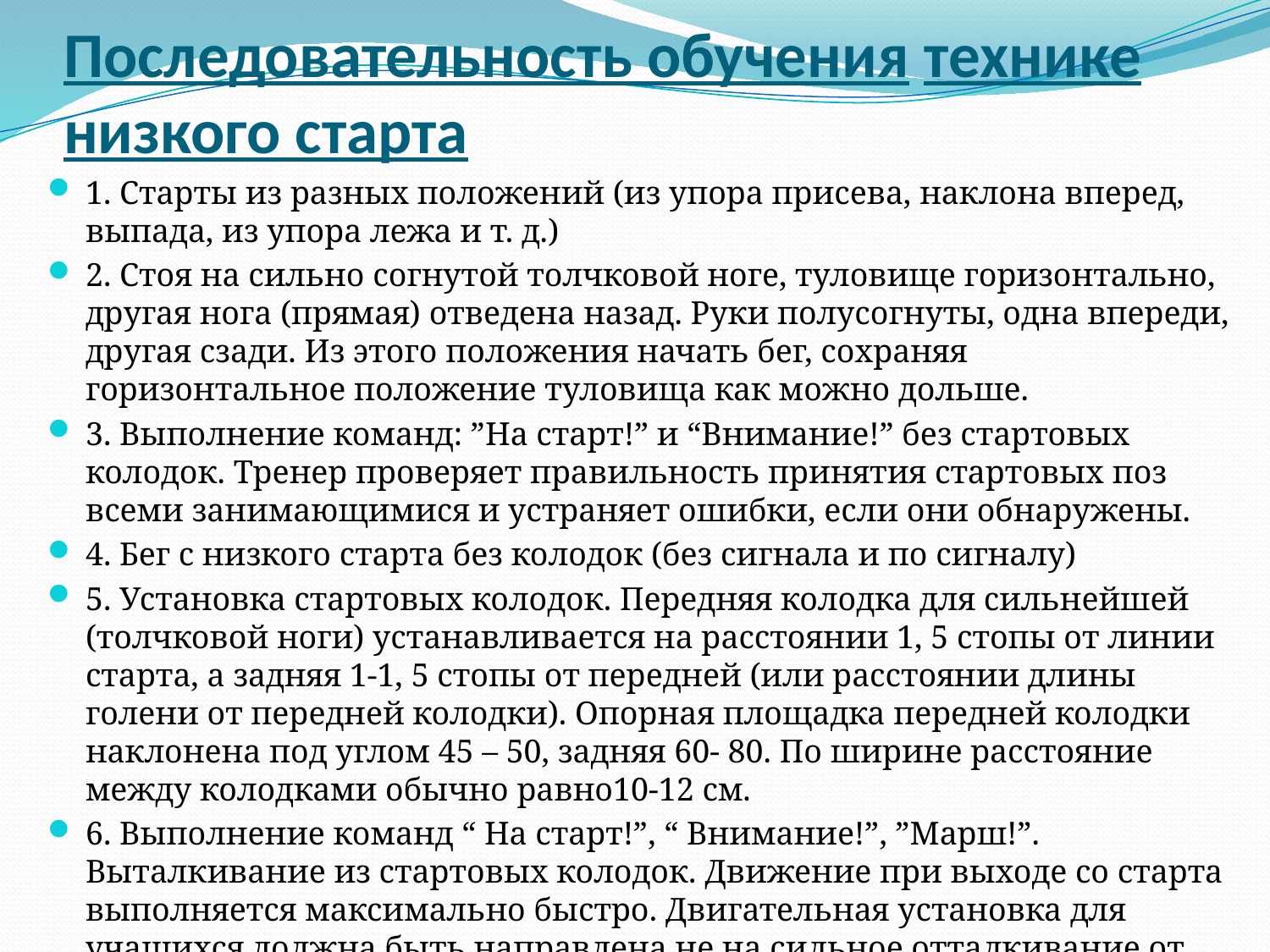

# Последовательность обучения технике низкого старта
1. Старты из разных положений (из упора присева, наклона вперед, выпада, из упора лежа и т. д.)
2. Стоя на сильно согнутой толчковой ноге, туловище горизонтально, другая нога (прямая) отведена назад. Руки полусогнуты, одна впереди, другая сзади. Из этого положения начать бег, сохраняя горизонтальное положение туловища как можно дольше.
3. Выполнение команд: ”На старт!” и “Внимание!” без стартовых колодок. Тренер проверяет правильность принятия стартовых поз всеми занимающимися и устраняет ошибки, если они обнаружены.
4. Бег с низкого старта без колодок (без сигнала и по сигналу)
5. Установка стартовых колодок. Передняя колодка для сильнейшей (толчковой ноги) устанавливается на расстоянии 1, 5 стопы от линии старта, а задняя 1-1, 5 стопы от передней (или расстоянии длины голени от передней колодки). Опорная площадка передней колодки наклонена под углом 45 – 50, задняя 60- 80. По ширине расстояние между колодками обычно равно10-12 см.
6. Выполнение команд “ На старт!”, “ Внимание!”, ”Марш!”. Выталкивание из стартовых колодок. Движение при выходе со старта выполняется максимально быстро. Двигательная установка для учащихся должна быть направлена не на сильное отталкивание от колодок, а на быстрое выполнение первого шага.